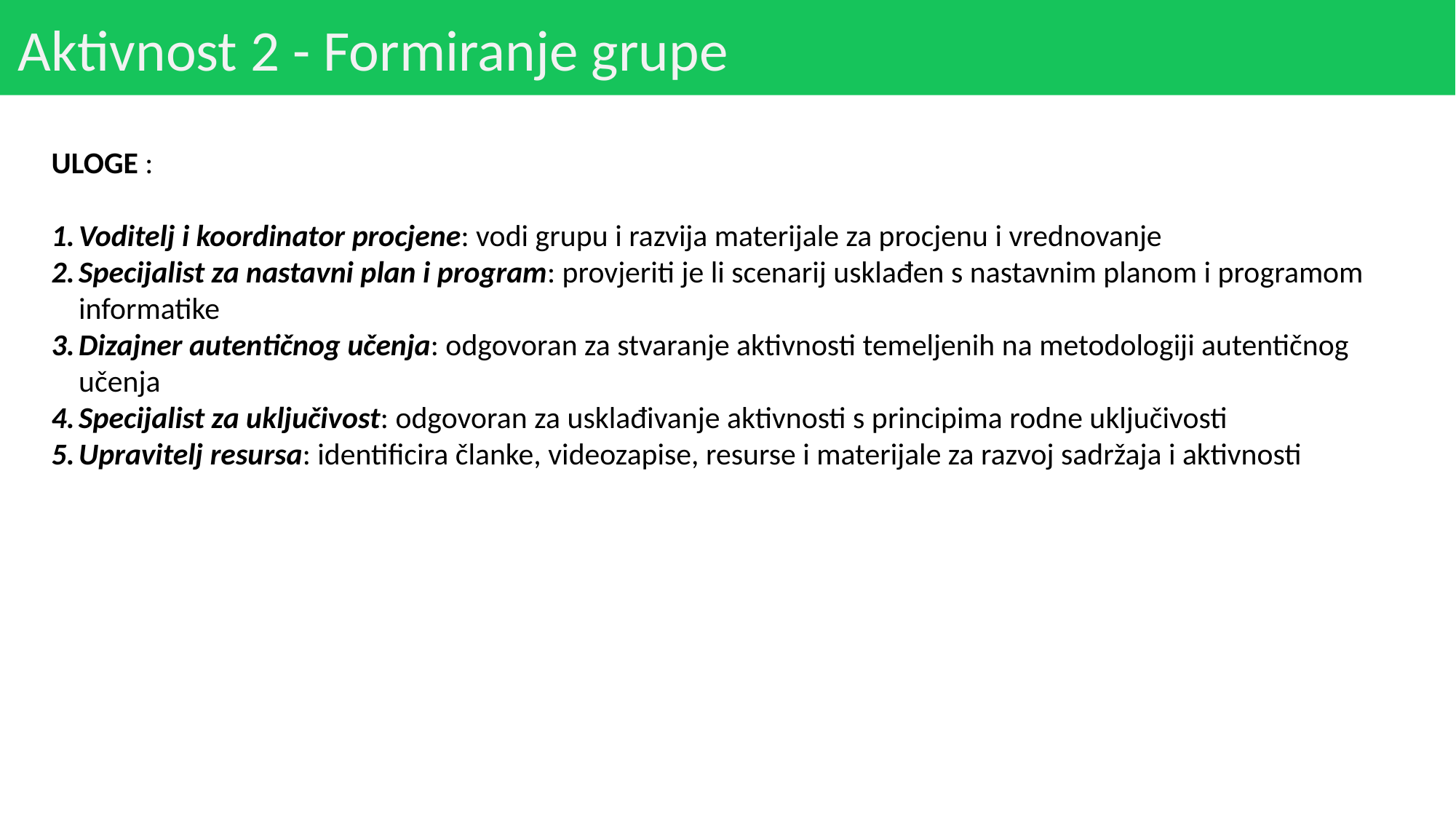

# Aktivnost 2 - Formiranje grupe
ULOGE :
Voditelj i koordinator procjene: vodi grupu i razvija materijale za procjenu i vrednovanje
Specijalist za nastavni plan i program: provjeriti je li scenarij usklađen s nastavnim planom i programom informatike
Dizajner autentičnog učenja: odgovoran za stvaranje aktivnosti temeljenih na metodologiji autentičnog učenja
Specijalist za uključivost: odgovoran za usklađivanje aktivnosti s principima rodne uključivosti
Upravitelj resursa: identificira članke, videozapise, resurse i materijale za razvoj sadržaja i aktivnosti